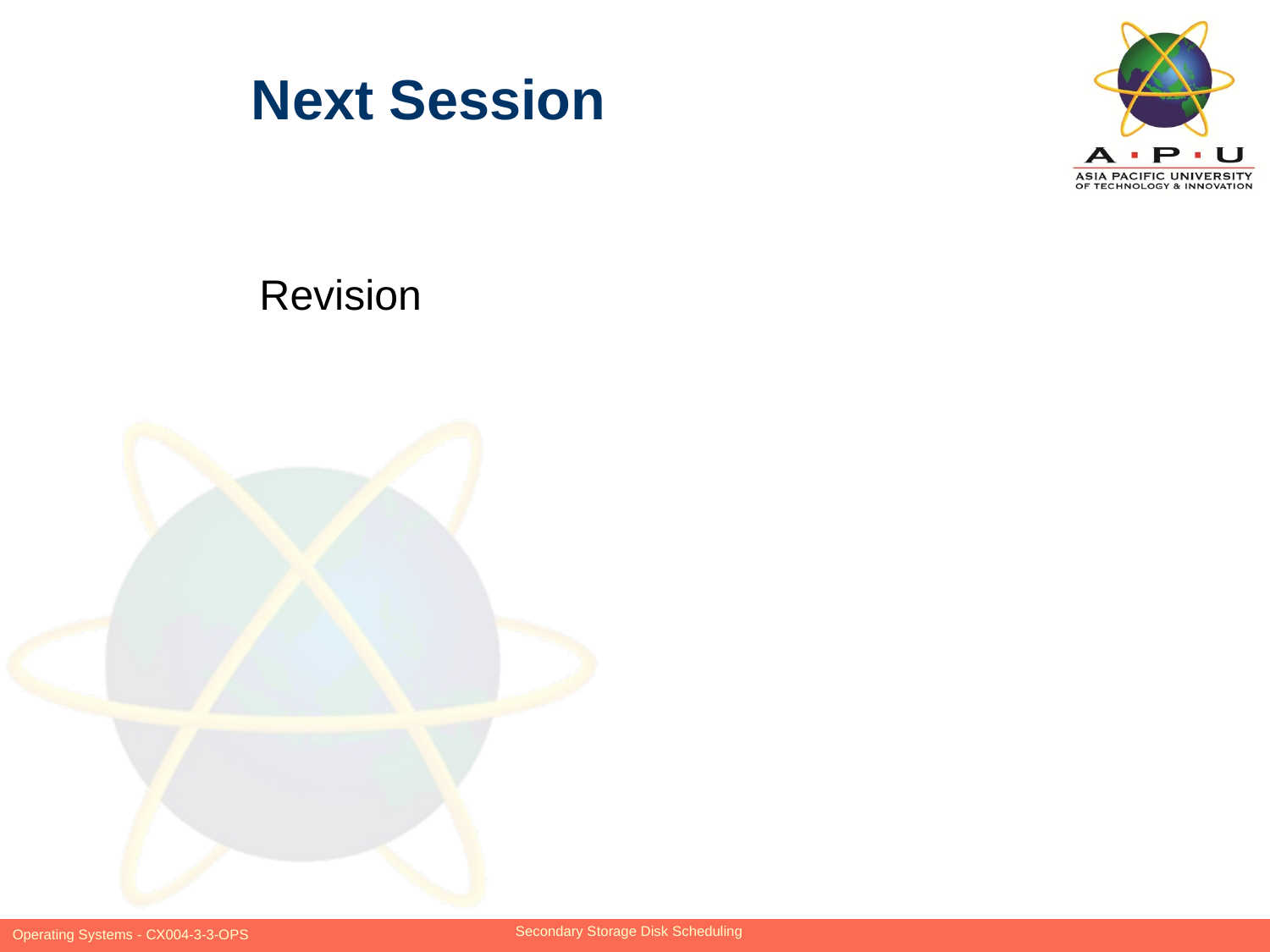

Next Session
Revision
Slide 15 of 15